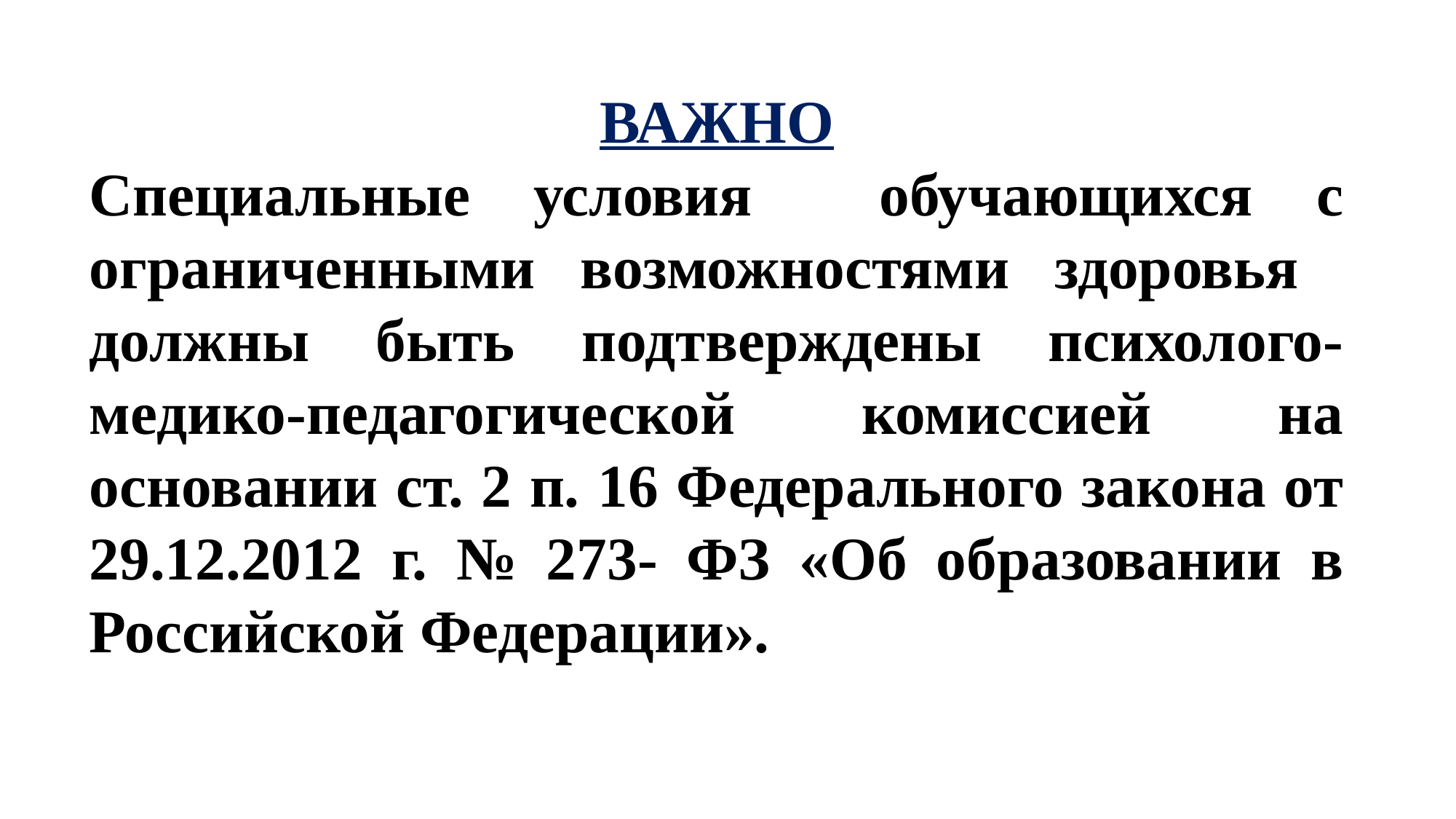

ВАЖНО
Специальные условия  обучающихся с ограниченными возможностями здоровья  должны быть подтверждены психолого-медико-педагогической комиссией на основании ст. 2 п. 16 Федерального закона от 29.12.2012 г. № 273- ФЗ «Об образовании в Российской Федерации».